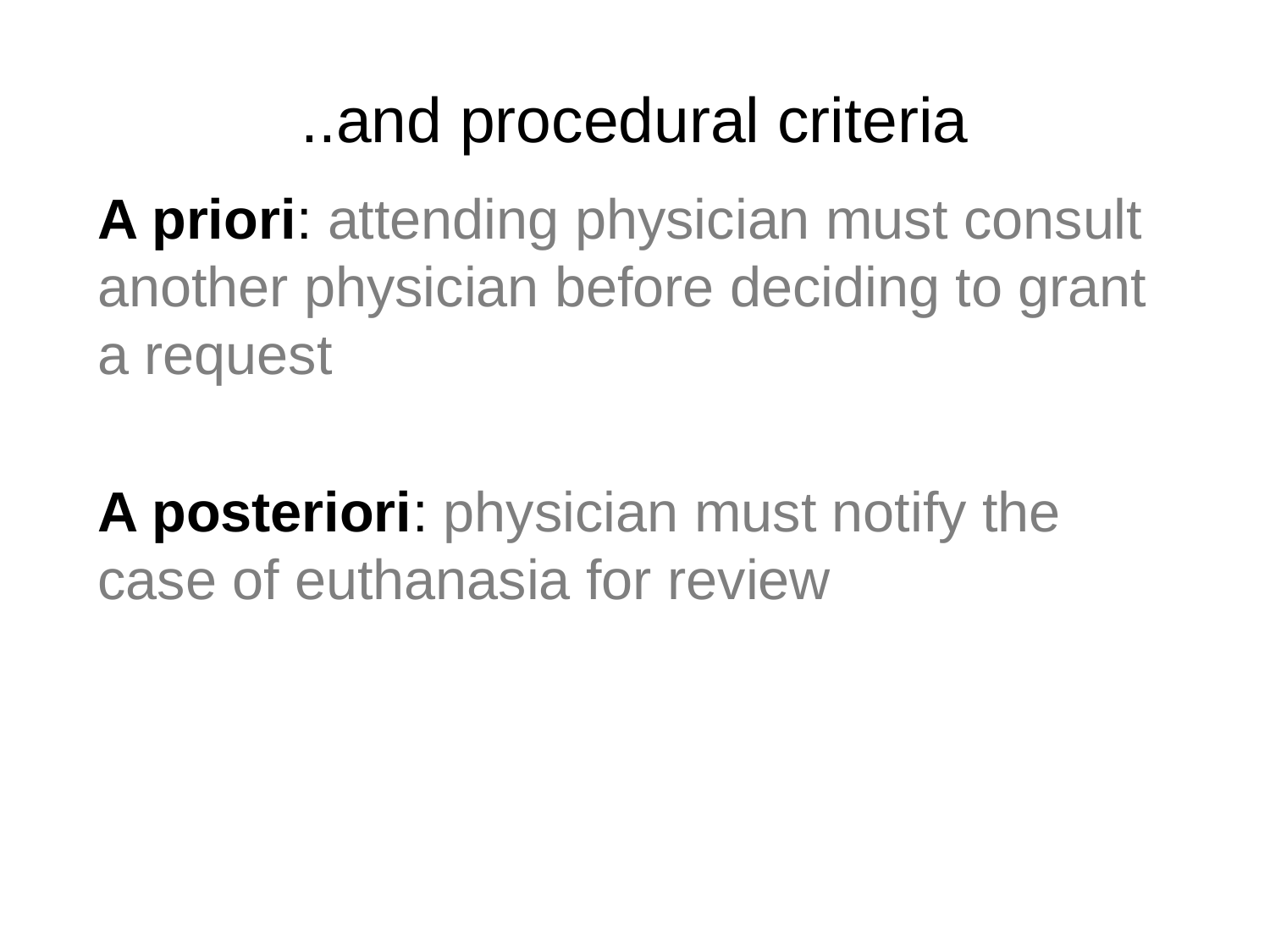

..and procedural criteria
A priori: attending physician must consult another physician before deciding to grant a request

A posteriori: physician must notify the case of euthanasia for review

Euthanasia and palliative care